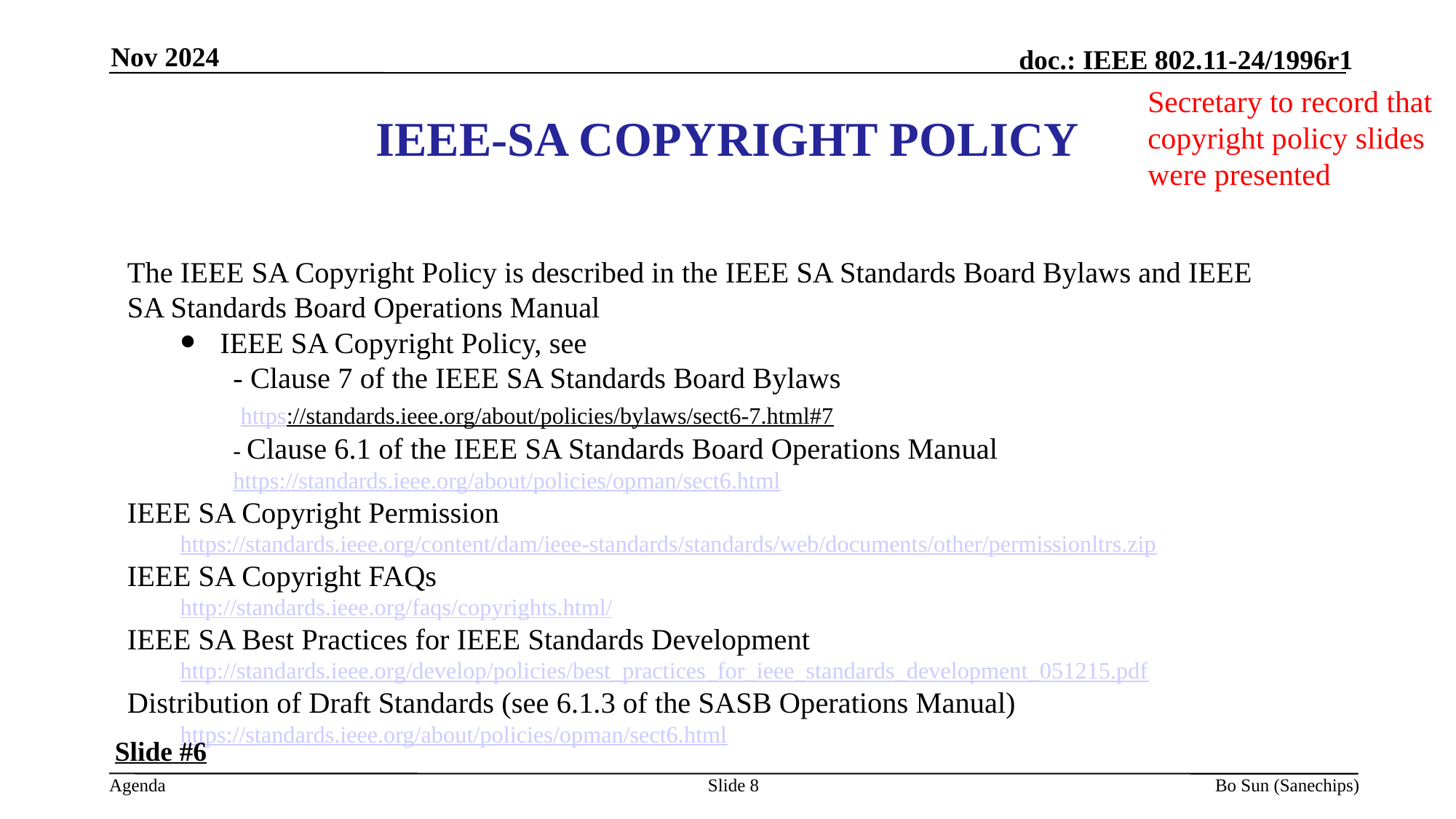

Nov 2024
IEEE-SA COPYRIGHT POLICY
Secretary to record that copyright policy slides were presented
The IEEE SA Copyright Policy is described in the IEEE SA Standards Board Bylaws and IEEE SA Standards Board Operations Manual
IEEE SA Copyright Policy, see
- Clause 7 of the IEEE SA Standards Board Bylaws
 https://standards.ieee.org/about/policies/bylaws/sect6-7.html#7
- Clause 6.1 of the IEEE SA Standards Board Operations Manual
https://standards.ieee.org/about/policies/opman/sect6.html
IEEE SA Copyright Permission
https://standards.ieee.org/content/dam/ieee-standards/standards/web/documents/other/permissionltrs.zip
IEEE SA Copyright FAQs
http://standards.ieee.org/faqs/copyrights.html/
IEEE SA Best Practices for IEEE Standards Development
http://standards.ieee.org/develop/policies/best_practices_for_ieee_standards_development_051215.pdf
Distribution of Draft Standards (see 6.1.3 of the SASB Operations Manual)
https://standards.ieee.org/about/policies/opman/sect6.html
Slide #6
Slide 8
Bo Sun (Sanechips)